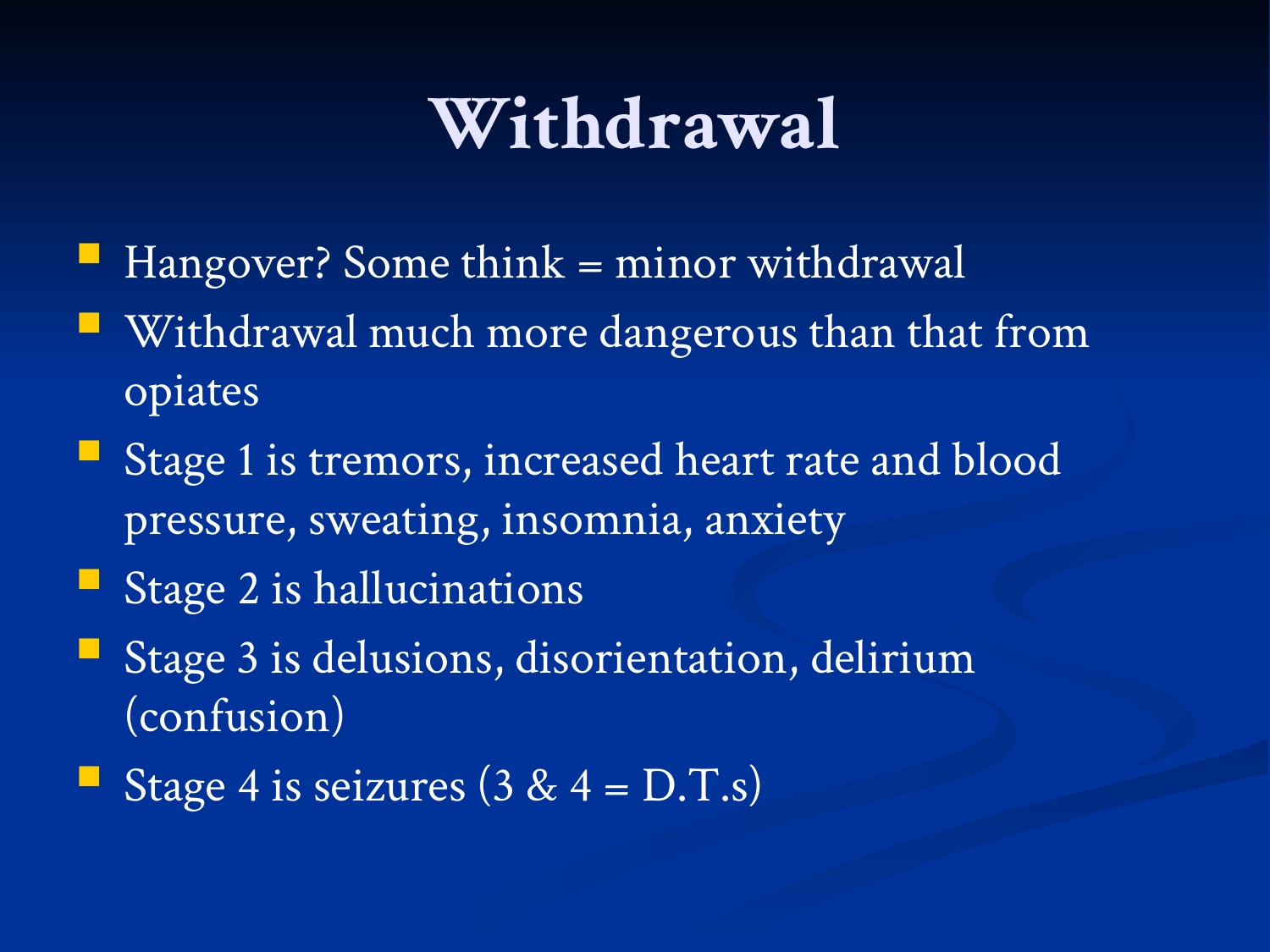

# Withdrawal
Hangover? Some think = minor withdrawal
Withdrawal much more dangerous than that from opiates
Stage 1 is tremors, increased heart rate and blood pressure, sweating, insomnia, anxiety
Stage 2 is hallucinations
Stage 3 is delusions, disorientation, delirium (confusion)
Stage 4 is seizures (3 & 4 = D.T.s)